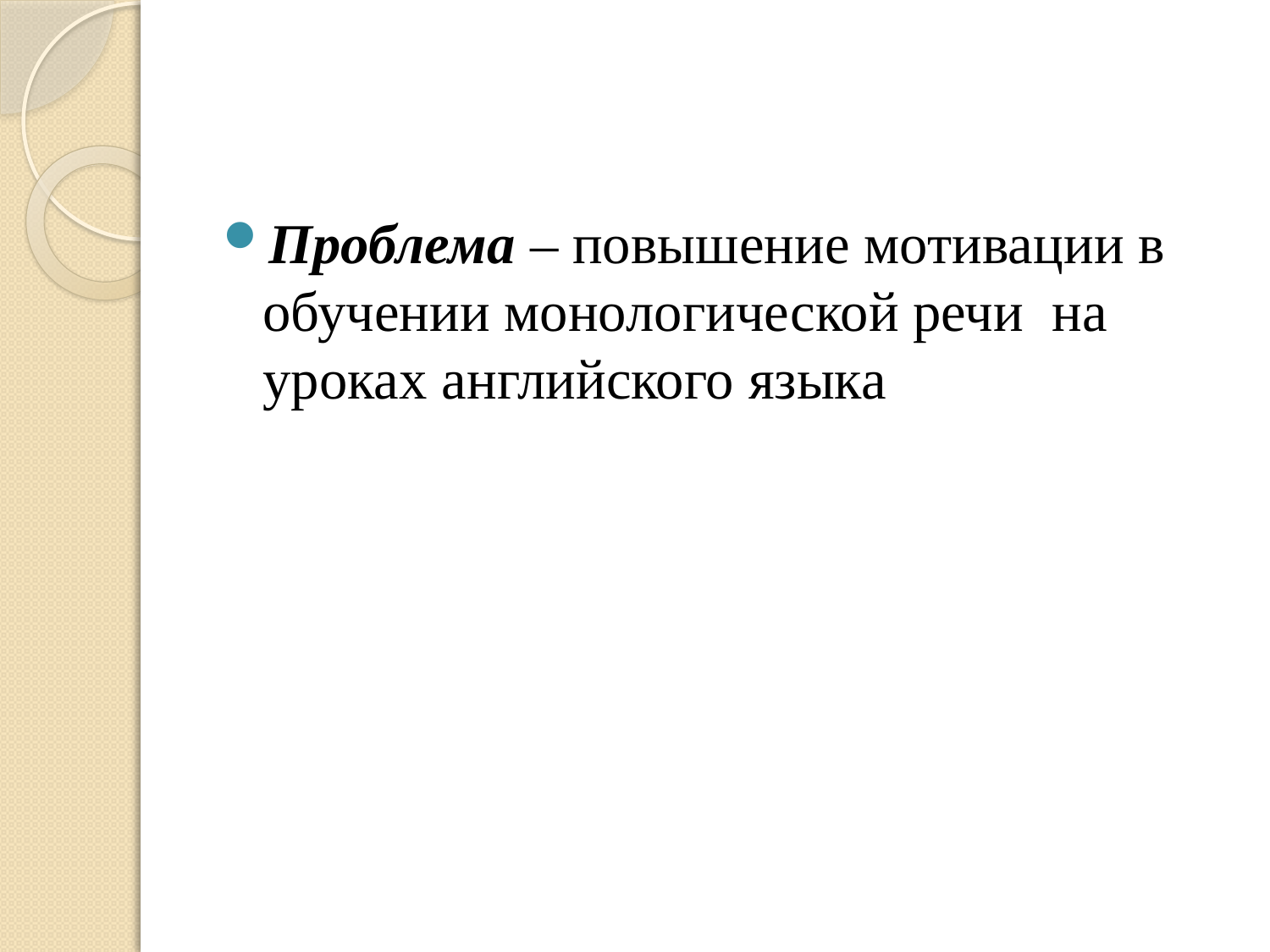

#
Проблема – повышение мотивации в обучении монологической речи  на уроках английского языка